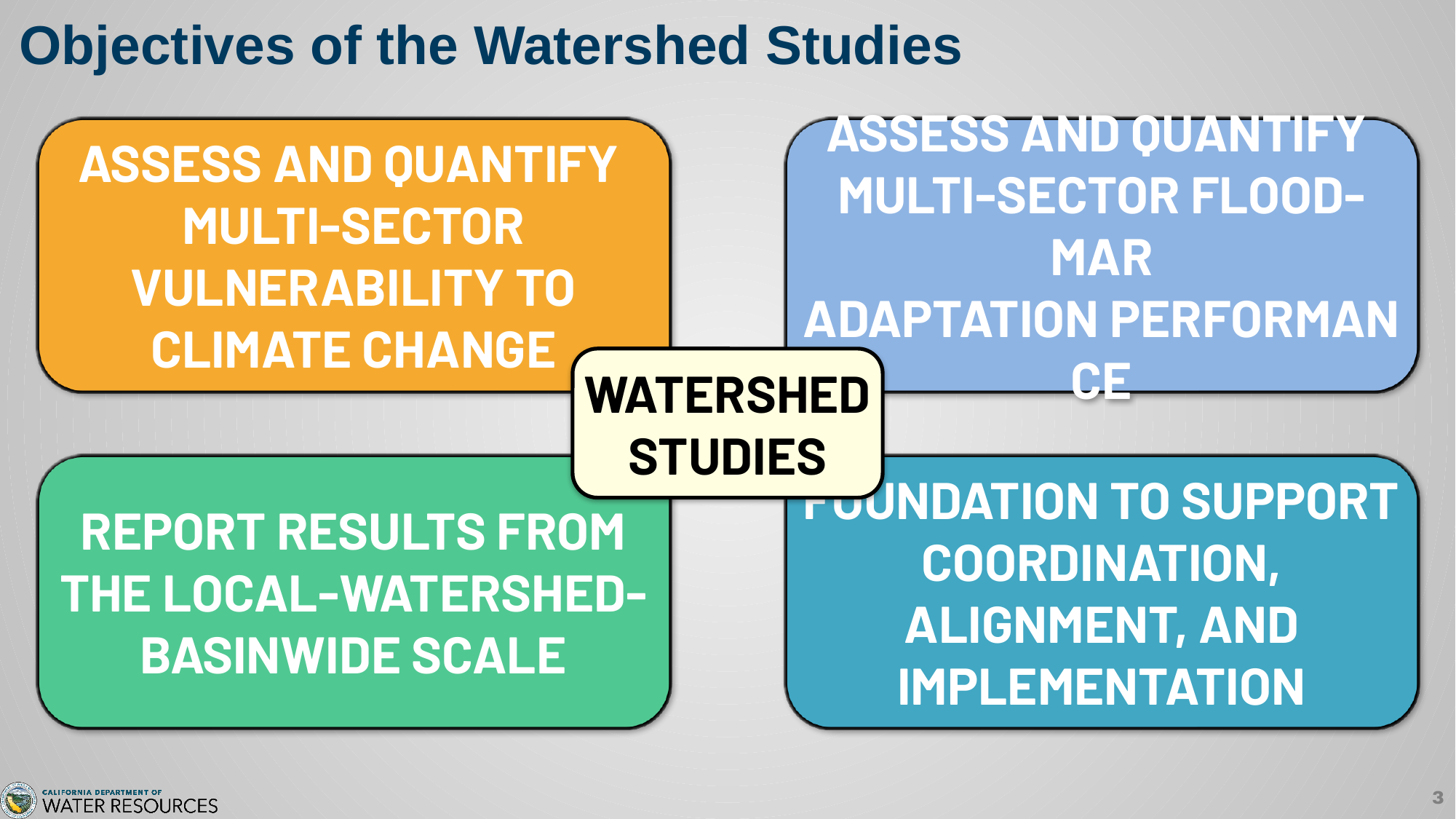

# Objectives of the Watershed Studies
Assess and Quantify
Multi-Sector Vulnerability to Climate Change
Assess and Quantify
Multi-Sector Flood-MAR Adaptation Performance
Watershed Studies
Report Results from the Local-Watershed- Basinwide scale
Foundation to Support Coordination, Alignment, and Implementation
3